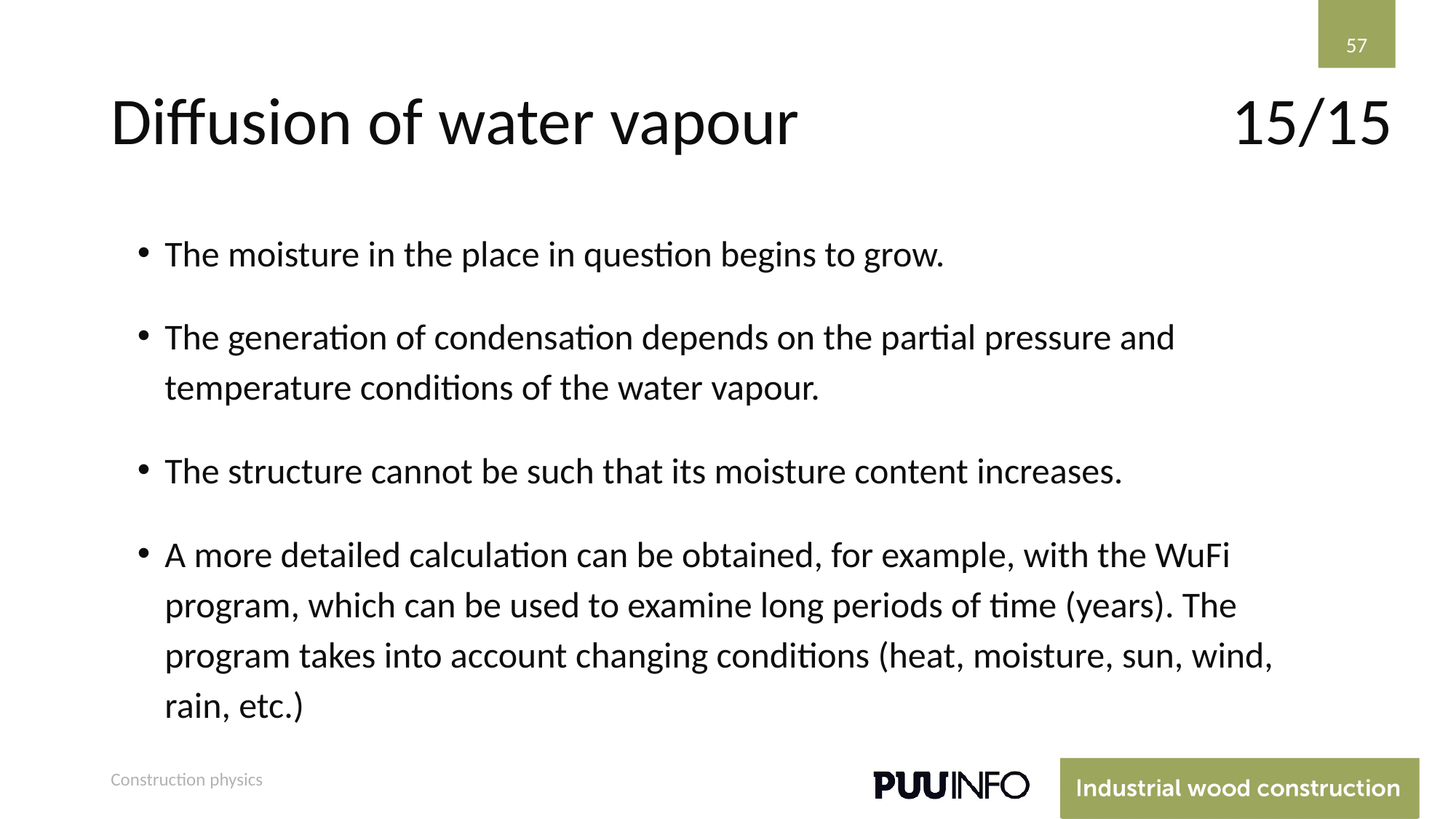

57
# Diffusion of water vapour
15/15
The moisture in the place in question begins to grow.
The generation of condensation depends on the partial pressure and temperature conditions of the water vapour.
The structure cannot be such that its moisture content increases.
A more detailed calculation can be obtained, for example, with the WuFi program, which can be used to examine long periods of time (years). The program takes into account changing conditions (heat, moisture, sun, wind, rain, etc.)

Construction physics